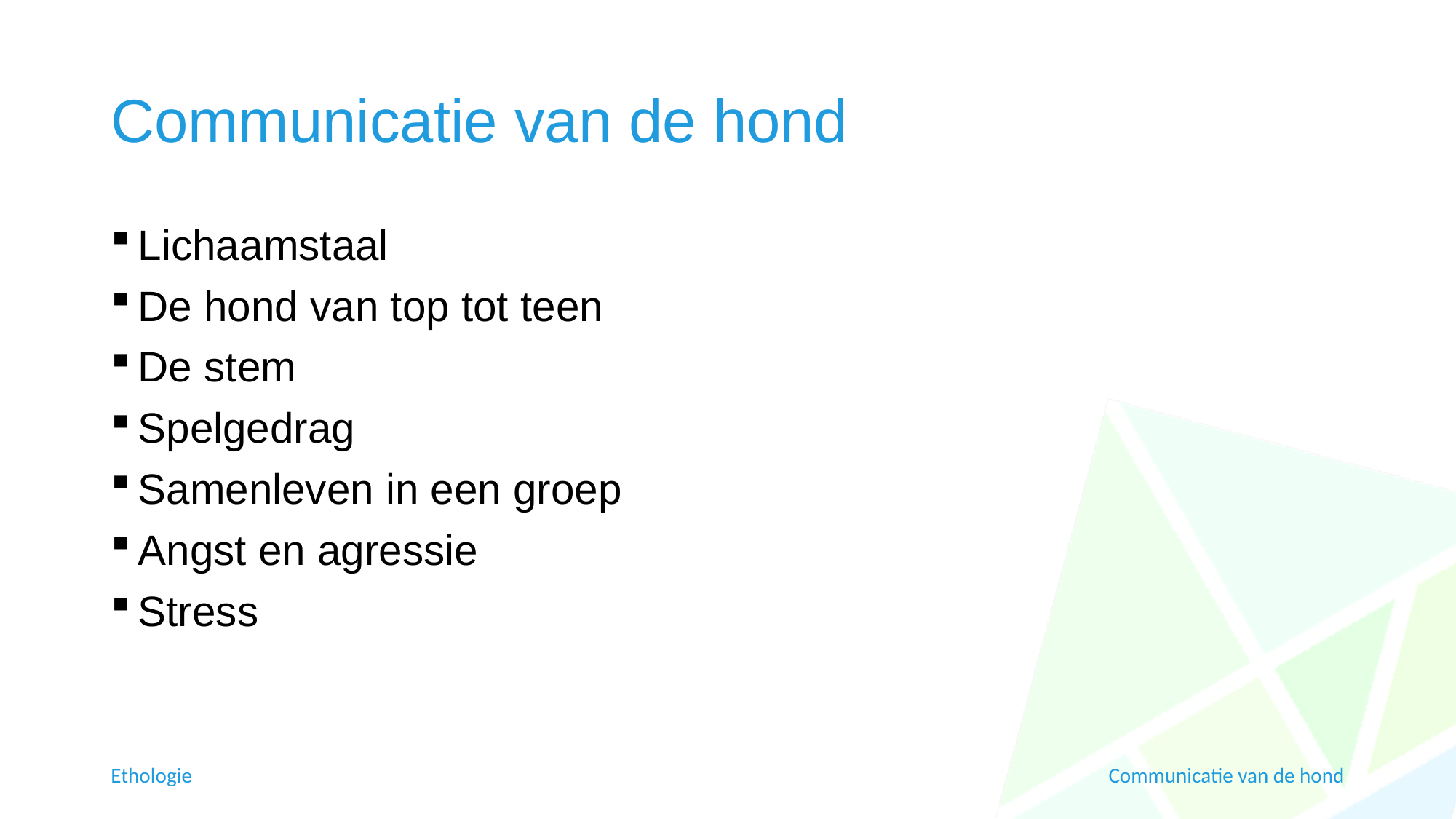

# Communicatie van de hond
Lichaamstaal
De hond van top tot teen
De stem
Spelgedrag
Samenleven in een groep
Angst en agressie
Stress
Ethologie
Communicatie van de hond